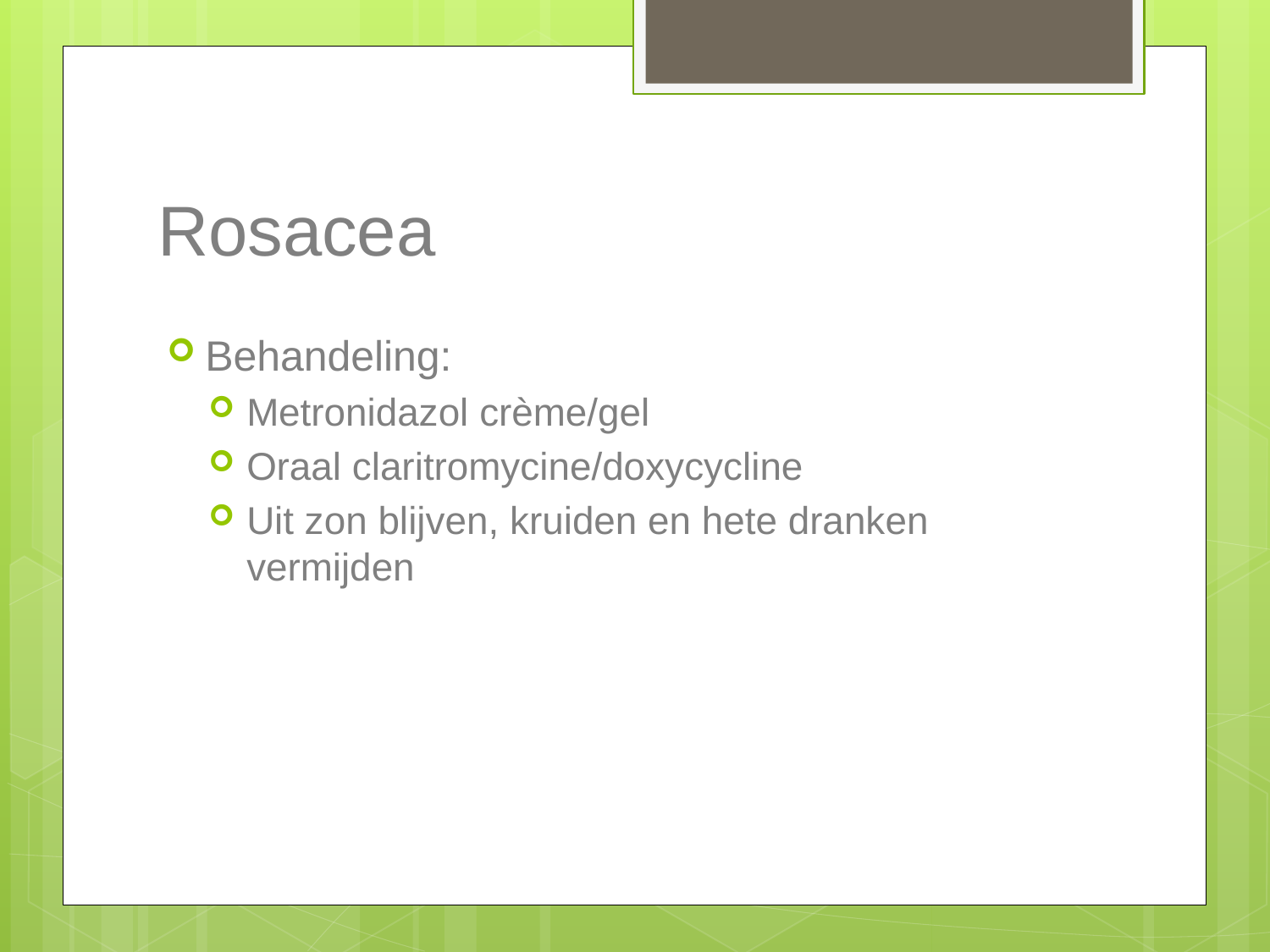

# Rosacea
Behandeling:
Metronidazol crème/gel
Oraal claritromycine/doxycycline
Uit zon blijven, kruiden en hete dranken vermijden